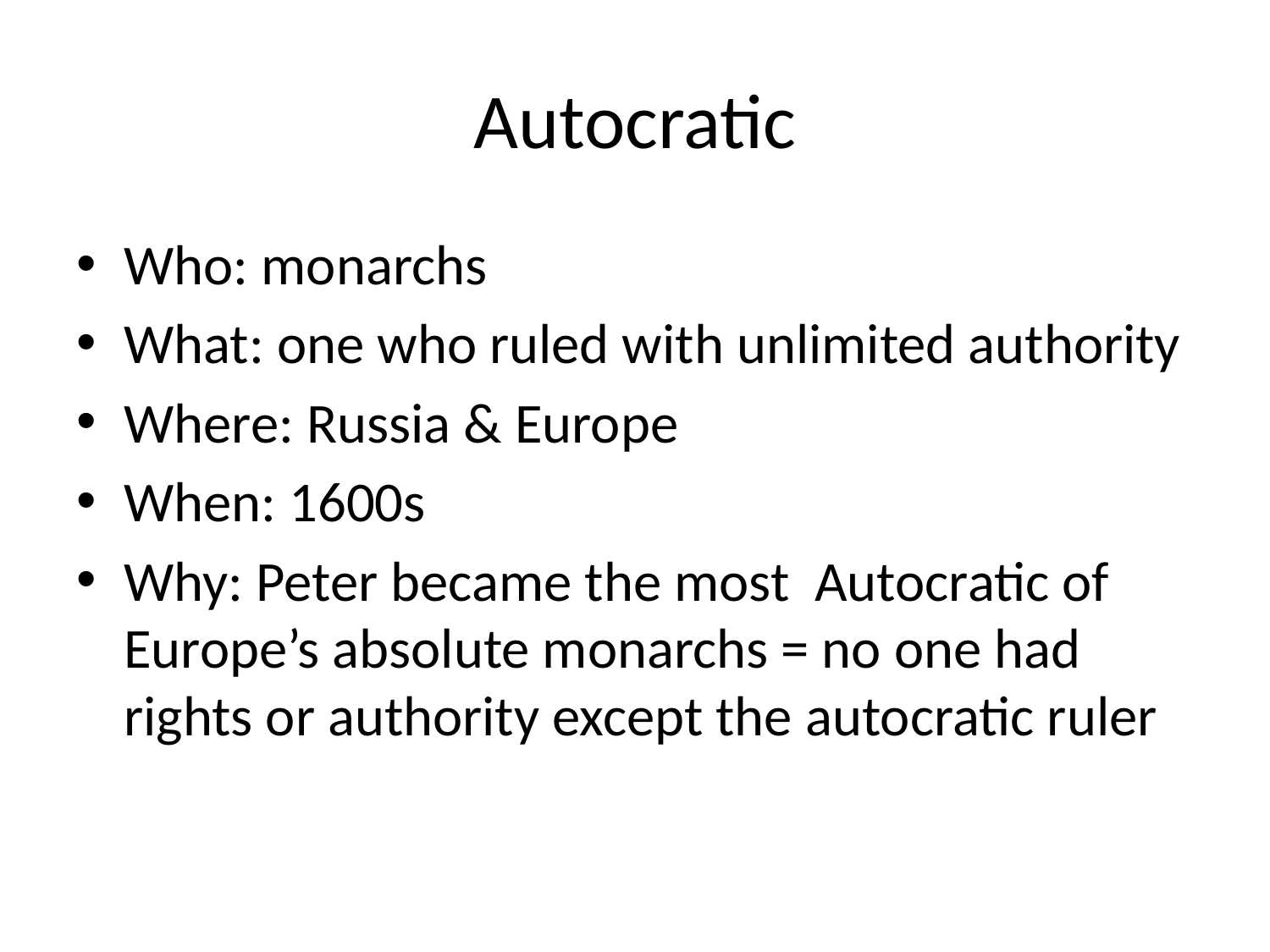

# Autocratic
Who: monarchs
What: one who ruled with unlimited authority
Where: Russia & Europe
When: 1600s
Why: Peter became the most  Autocratic of Europe’s absolute monarchs = no one had rights or authority except the autocratic ruler